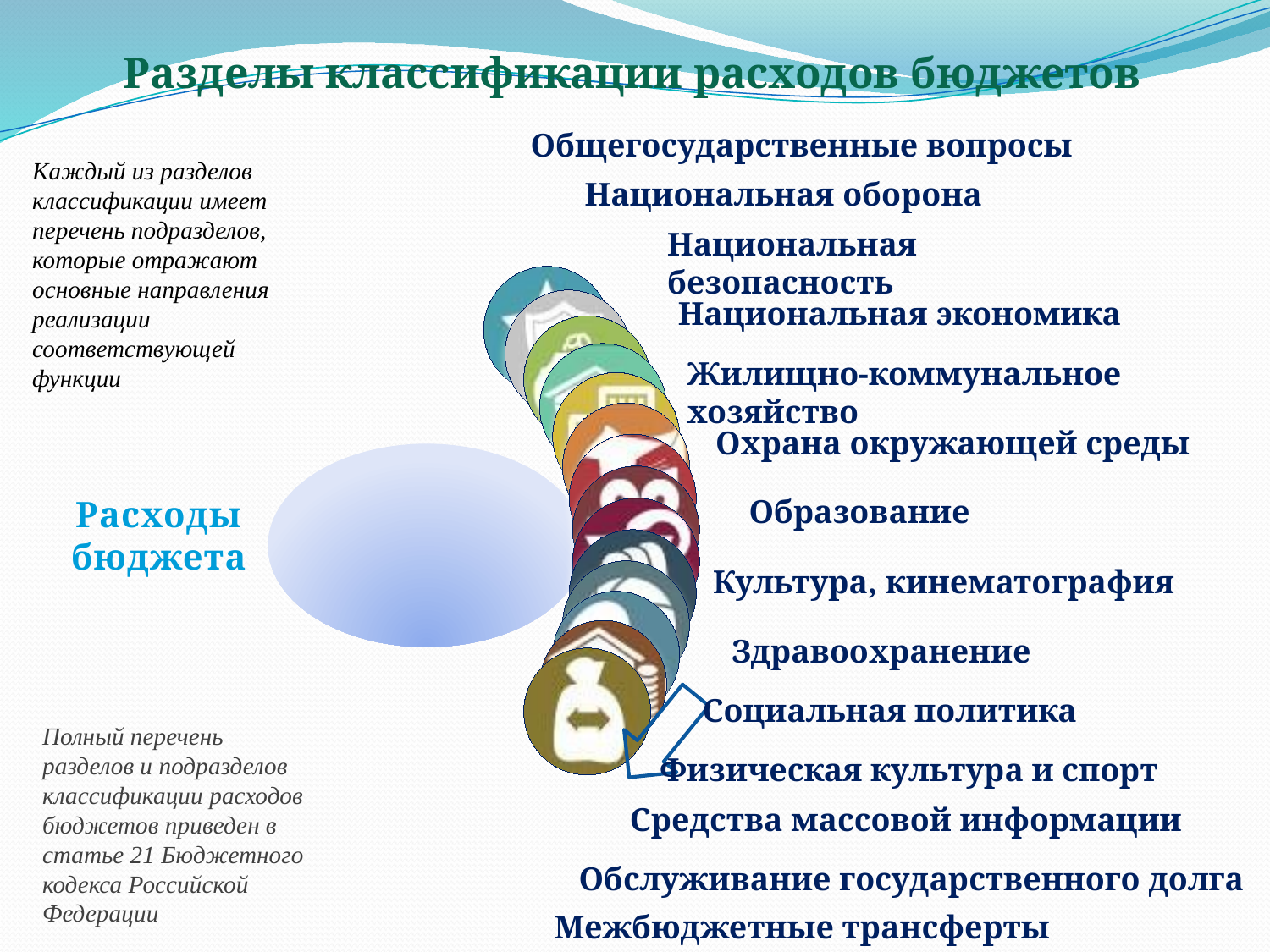

Разделы классификации расходов бюджетов

Общегосударственные вопросы

Каждый из разделов классификации имеет перечень подразделов, которые отражают основные направления реализации соответствующей функции

Национальная оборона
Национальная безопасность
Национальная экономика
Жилищно-коммунальное хозяйство
Охрана окружающей среды
Расходы бюджета
Образование
Культура, кинематография
Здравоохранение
Социальная политика
Полный перечень разделов и подразделов классификации расходов бюджетов приведен в статье 21 Бюджетного кодекса Российской Федерации
Физическая культура и спорт
Средства массовой информации
Обслуживание государственного долга
Межбюджетные трансферты